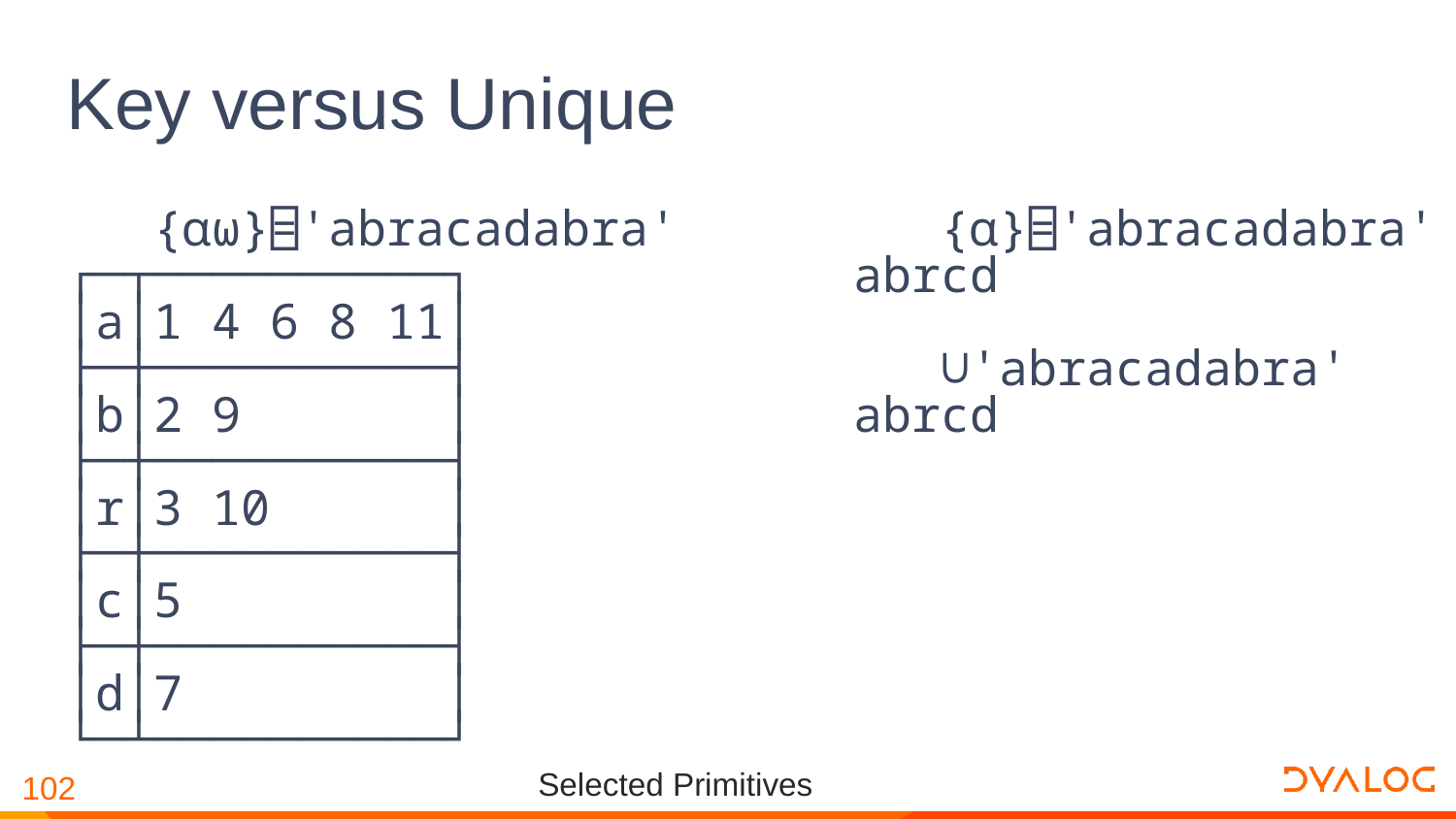

# Key versus Unique
   {⍺⍵}⌸'abracadabra'
┌─┬──────────┐
│a│1 4 6 8 11│
├─┼──────────┤
│b│2 9       │
├─┼──────────┤
│r│3 10      │
├─┼──────────┤
│c│5         │
├─┼──────────┤
│d│7         │
└─┴──────────┘
   {⍺}⌸'abracadabra'
abrcd

   ∪'abracadabra'
abrcd